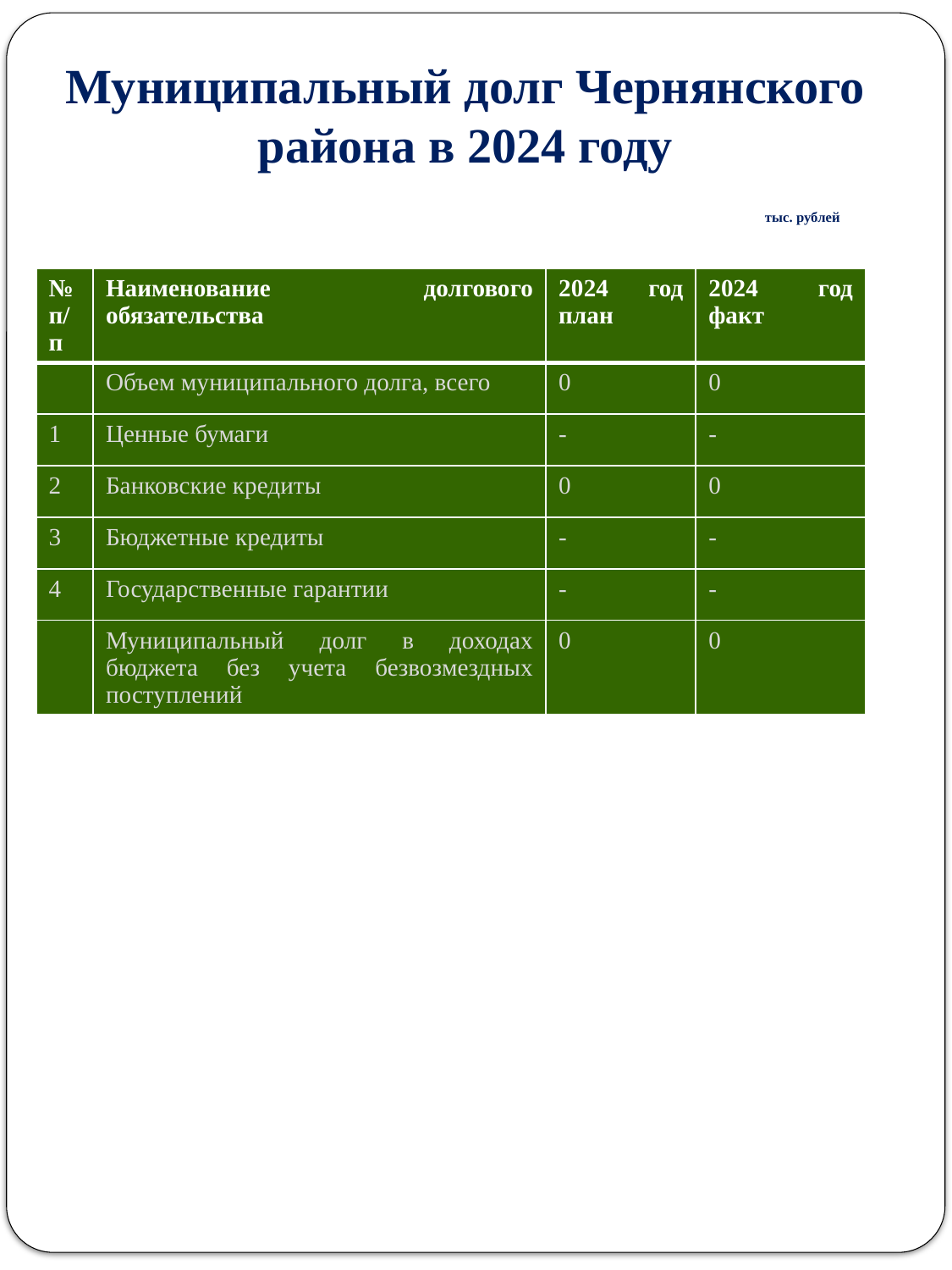

# Муниципальный долг Чернянского района в 2024 году тыс. рублей
| №п/п | Наименование долгового обязательства | 2024 год план | 2024 год факт |
| --- | --- | --- | --- |
|  | Объем муниципального долга, всего | 0 | 0 |
| 1 | Ценные бумаги | - | - |
| 2 | Банковские кредиты | 0 | 0 |
| 3 | Бюджетные кредиты | - | - |
| 4 | Государственные гарантии | - | - |
|  | Муниципальный долг в доходах бюджета без учета безвозмездных поступлений | 0 | 0 |